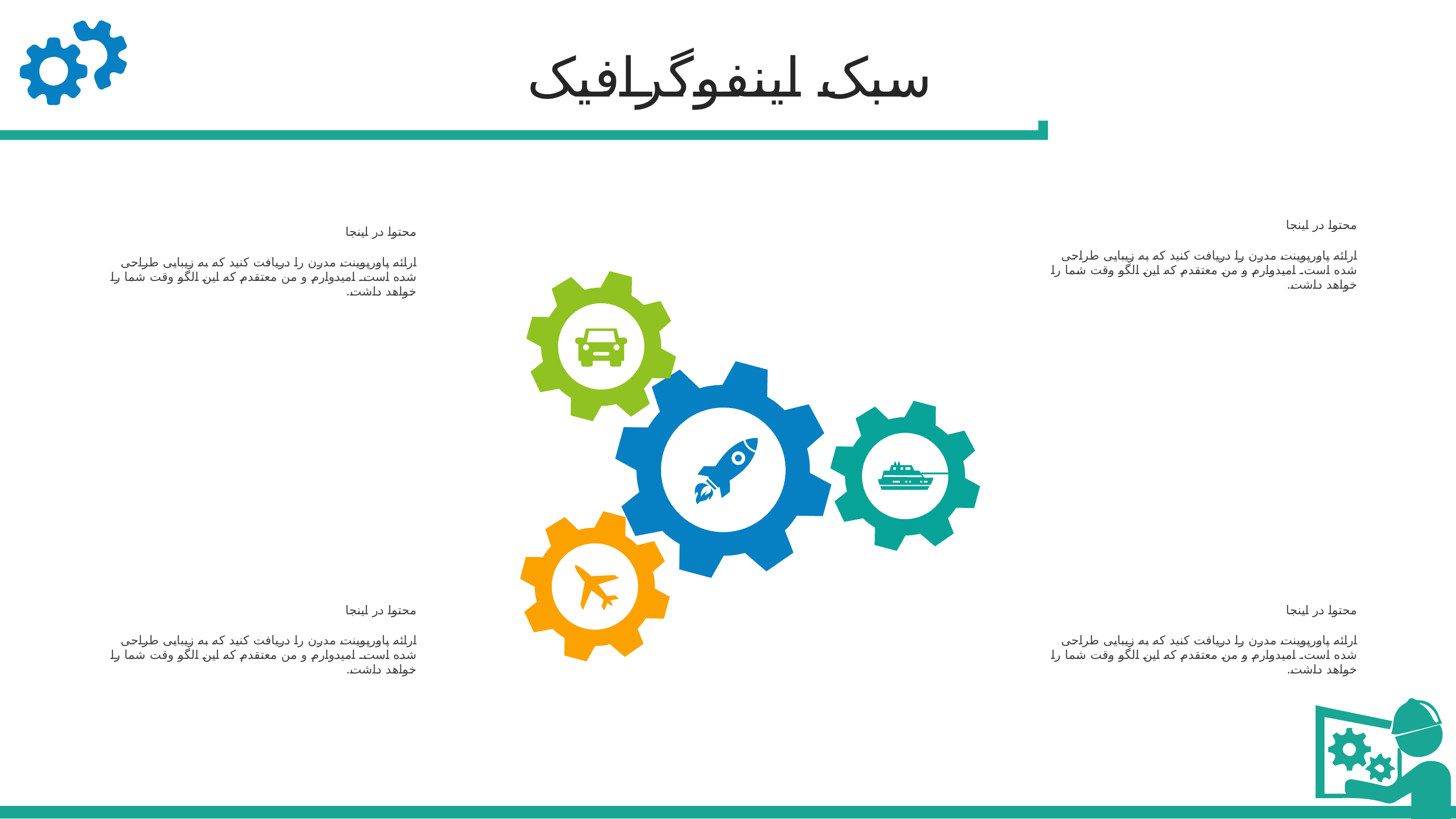

سبک اینفوگرافیک

محتوا در اینجا
محتوا در اینجا
ارائه پاورپوینت مدرن را دریافت کنید که به زیبایی طراحی شده است. امیدوارم و من معتقدم که این الگو وقت شما را خواهد داشت.

ارائه پاورپوینت مدرن را دریافت کنید که به زیبایی طراحی شده است. امیدوارم و من معتقدم که این الگو وقت شما را خواهد داشت.

محتوا در اینجا
محتوا در اینجا
ارائه پاورپوینت مدرن را دریافت کنید که به زیبایی طراحی شده است. امیدوارم و من معتقدم که این الگو وقت شما را خواهد داشت.
ارائه پاورپوینت مدرن را دریافت کنید که به زیبایی طراحی شده است. امیدوارم و من معتقدم که این الگو وقت شما را خواهد داشت.